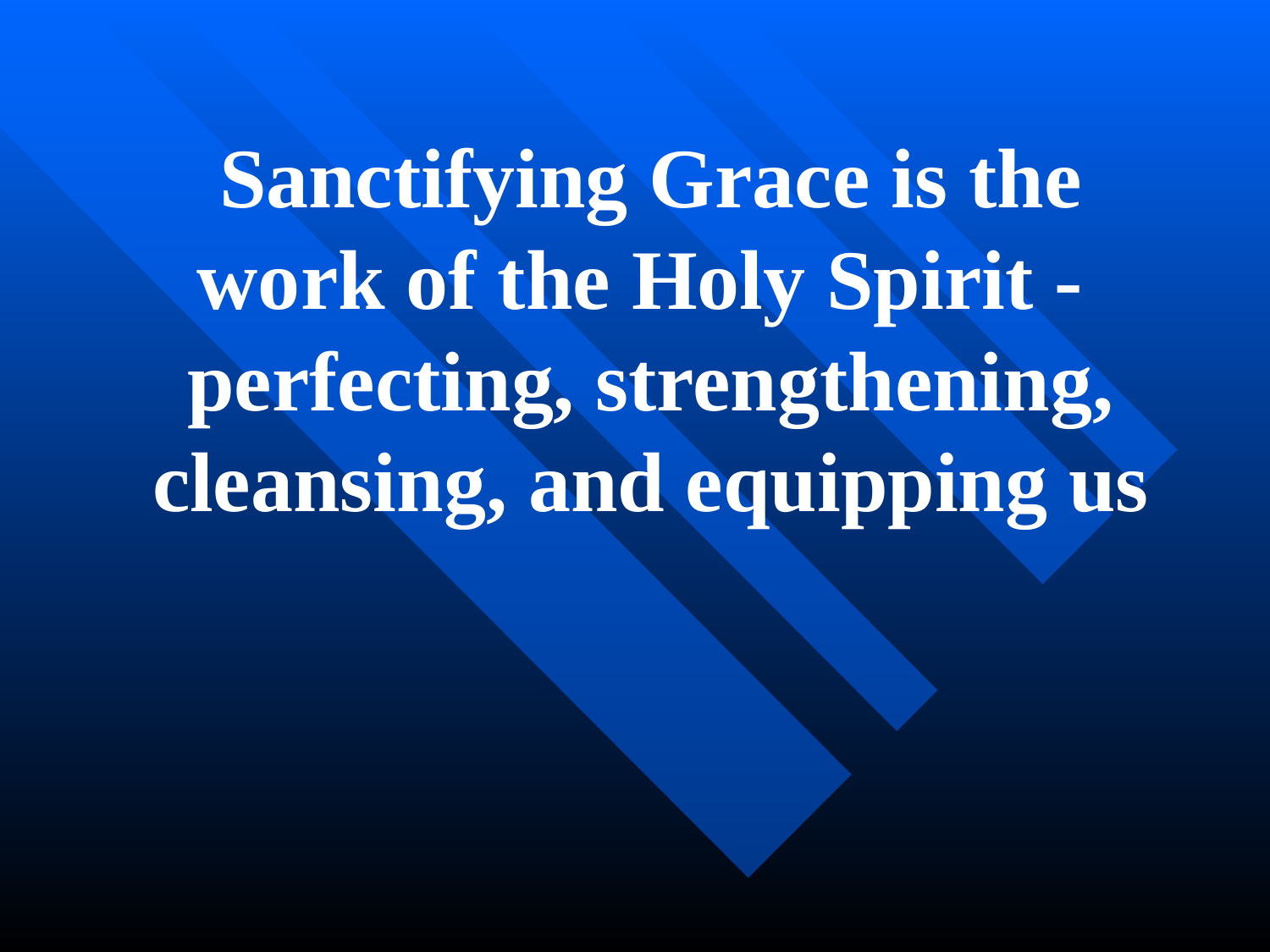

Sanctifying Grace is the work of the Holy Spirit -  perfecting, strengthening, cleansing, and equipping us